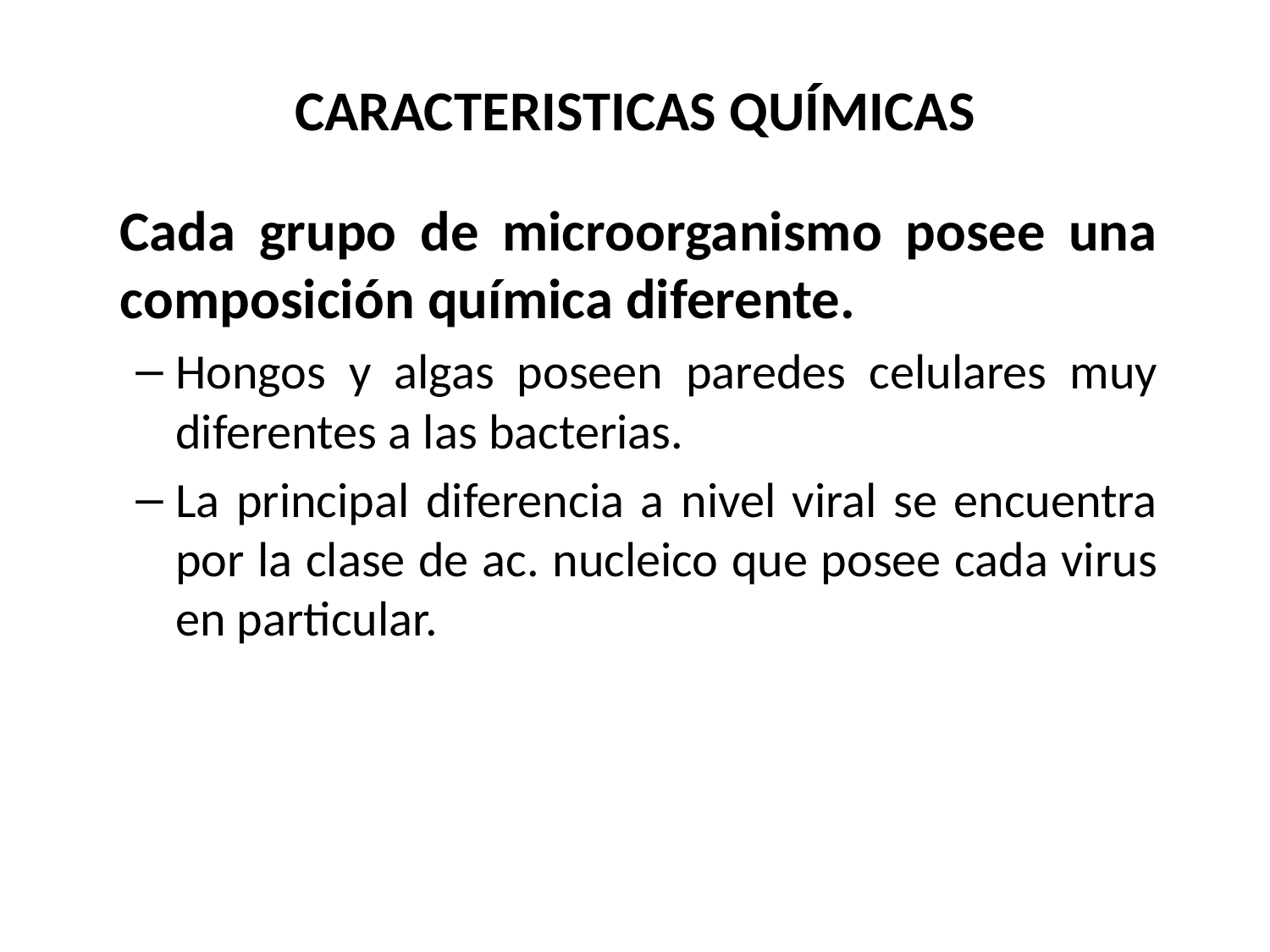

# CARACTERISTICAS QUÍMICAS
	Cada grupo de microorganismo posee una composición química diferente.
Hongos y algas poseen paredes celulares muy diferentes a las bacterias.
La principal diferencia a nivel viral se encuentra por la clase de ac. nucleico que posee cada virus en particular.